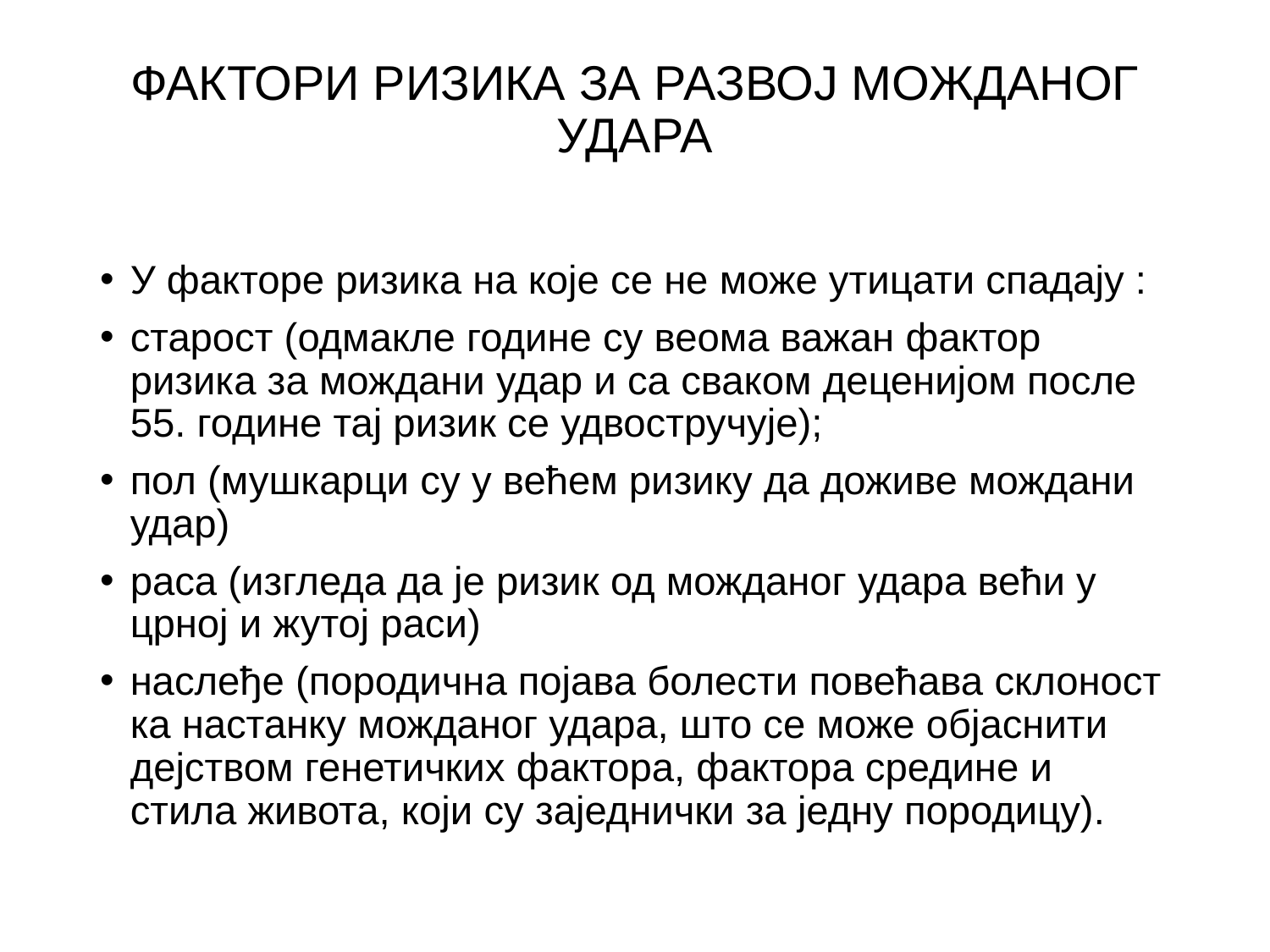

# ФАКТОРИ РИЗИКА ЗА РАЗВОЈ МОЖДАНОГ УДАРА
У факторе ризика на које се не може утицати спадају :
старост (одмакле године су веома важан фактор ризика за мождани удар и са сваком деценијом после 55. године тај ризик се удвостручује);
пол (мушкарци су у већем ризику да доживе мождани удар)
раса (изгледа да је ризик од можданог удара већи у црној и жутој раси)
наслеђе (породична појава болести повећава склоност ка настанку можданог удара, што се може објаснити дејством генетичких фактора, фактора средине и стила живота, који су заједнички за једну породицу).